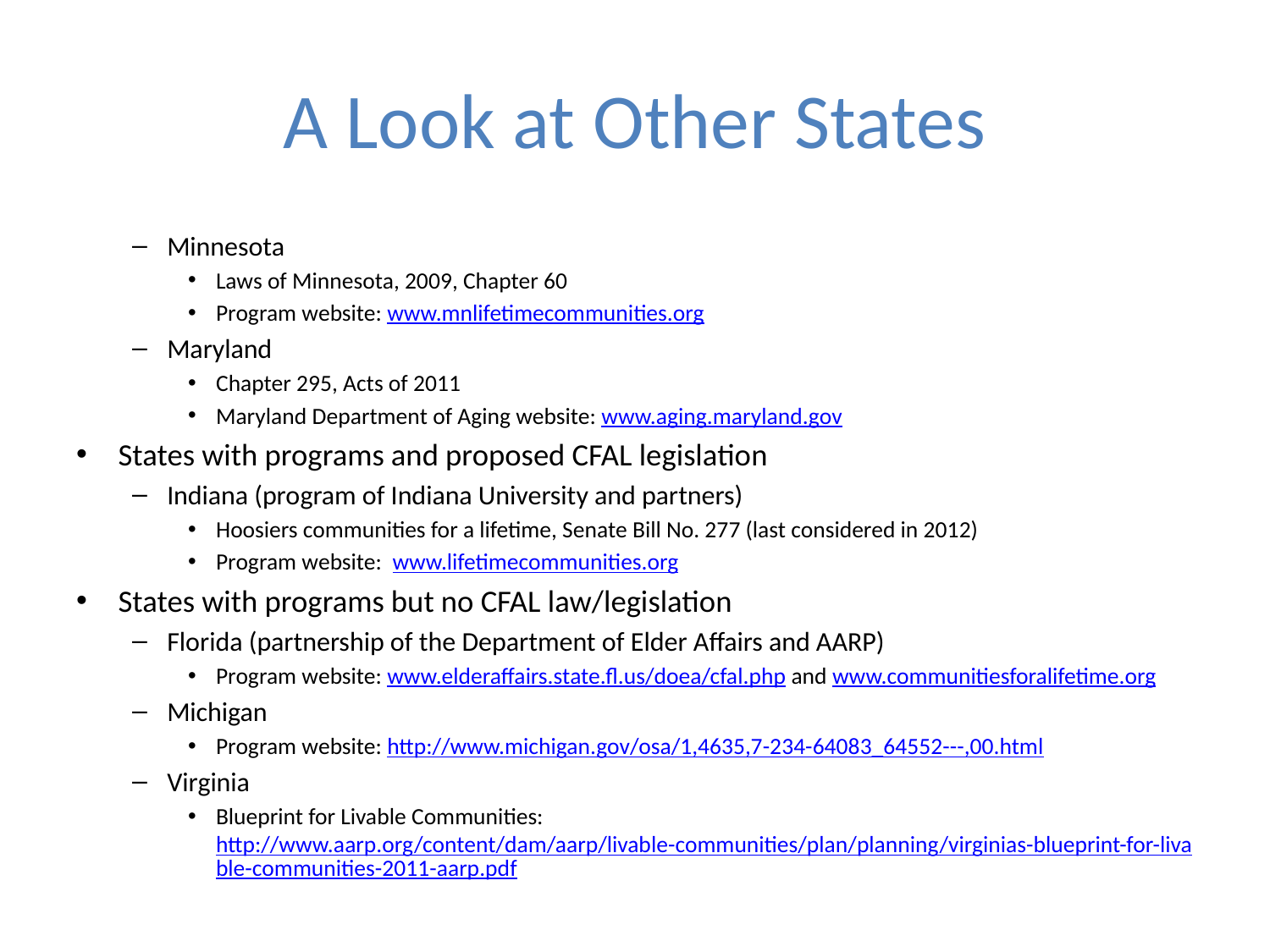

# A Look at Other States
Minnesota
Laws of Minnesota, 2009, Chapter 60
Program website: www.mnlifetimecommunities.org
Maryland
Chapter 295, Acts of 2011
Maryland Department of Aging website: www.aging.maryland.gov
States with programs and proposed CFAL legislation
Indiana (program of Indiana University and partners)
Hoosiers communities for a lifetime, Senate Bill No. 277 (last considered in 2012)
Program website:  www.lifetimecommunities.org
States with programs but no CFAL law/legislation
Florida (partnership of the Department of Elder Affairs and AARP)
Program website: www.elderaffairs.state.fl.us/doea/cfal.php and www.communitiesforalifetime.org
Michigan
Program website: http://www.michigan.gov/osa/1,4635,7-234-64083_64552---,00.html
Virginia
Blueprint for Livable Communities: http://www.aarp.org/content/dam/aarp/livable-communities/plan/planning/virginias-blueprint-for-livable-communities-2011-aarp.pdf